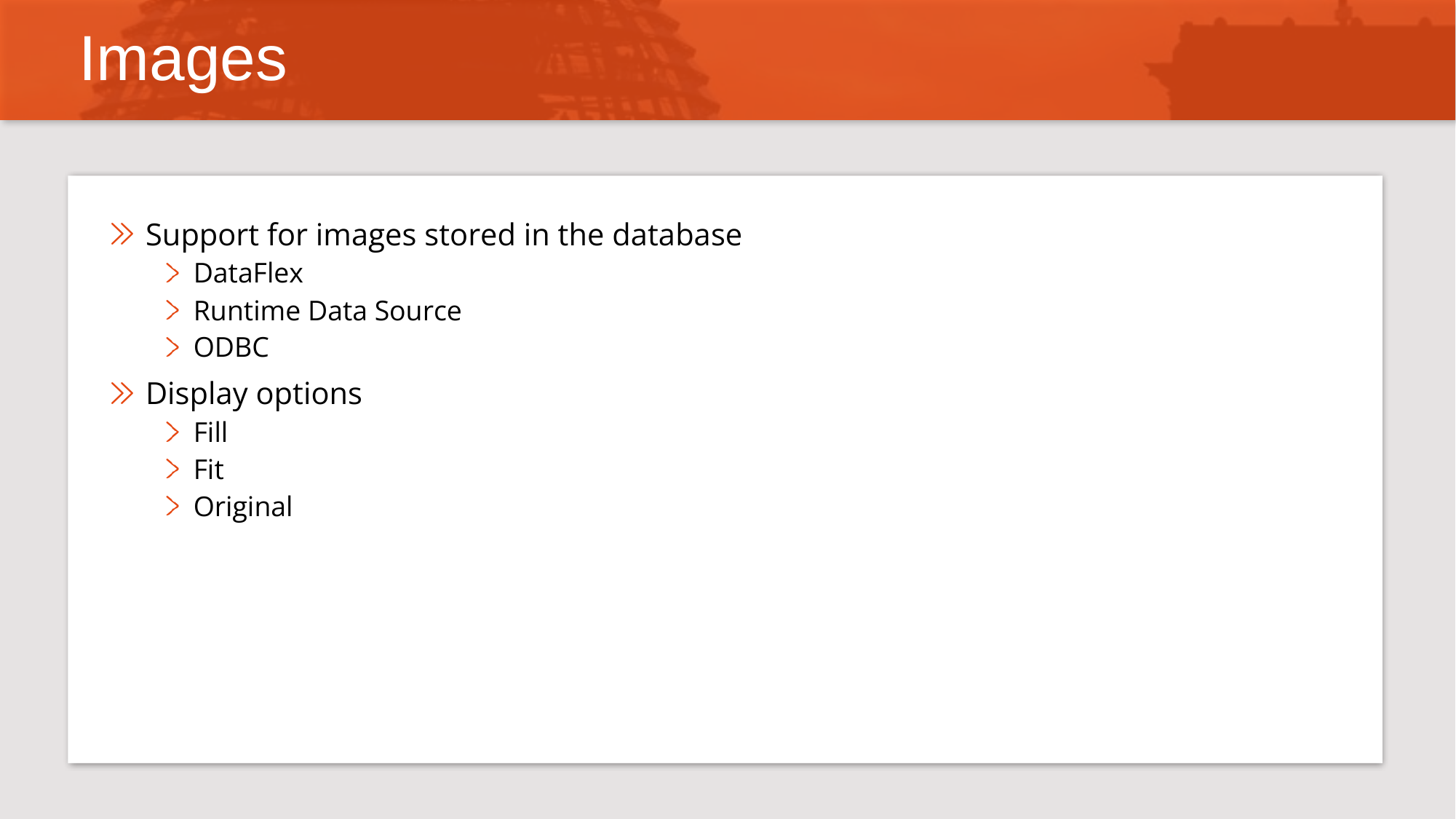

# Images
Support for images stored in the database
DataFlex
Runtime Data Source
ODBC
Display options
Fill
Fit
Original